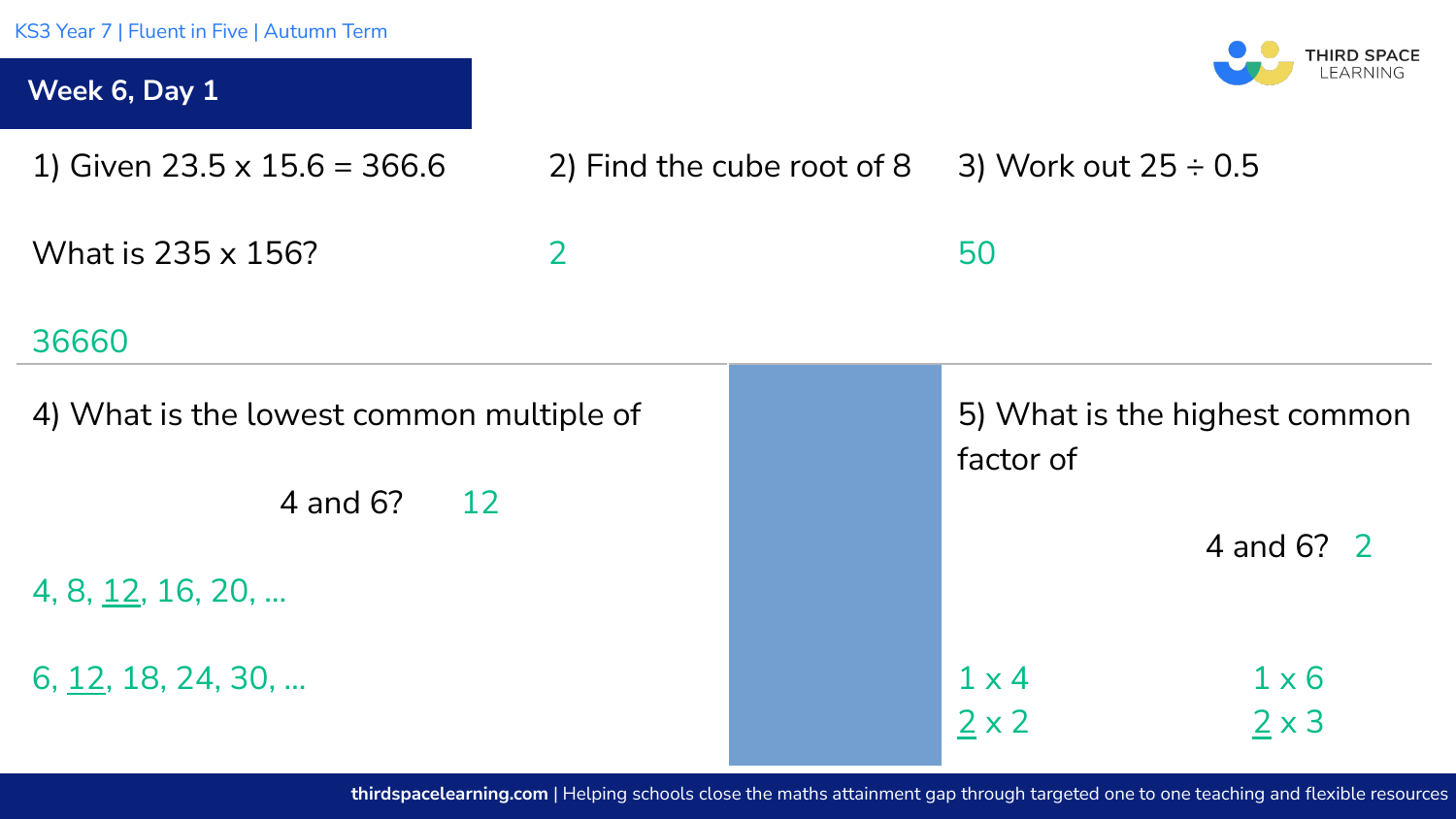

Week 6, Day 1
| 1) Given 23.5 x 15.6 = 366.6 What is 235 x 156? 36660 |  | 2) Find the cube root of 8 2 |  | 3) Work out 25 ÷ 0.5 50 |
| --- | --- | --- | --- | --- |
| 4) What is the lowest common multiple of 4 and 6? 12 4, 8, 12, 16, 20, … 6, 12, 18, 24, 30, … |  |  | 5) What is the highest common factor of 4 and 6? 2 1 x 4 1 x 6 2 x 2 2 x 3 |  |